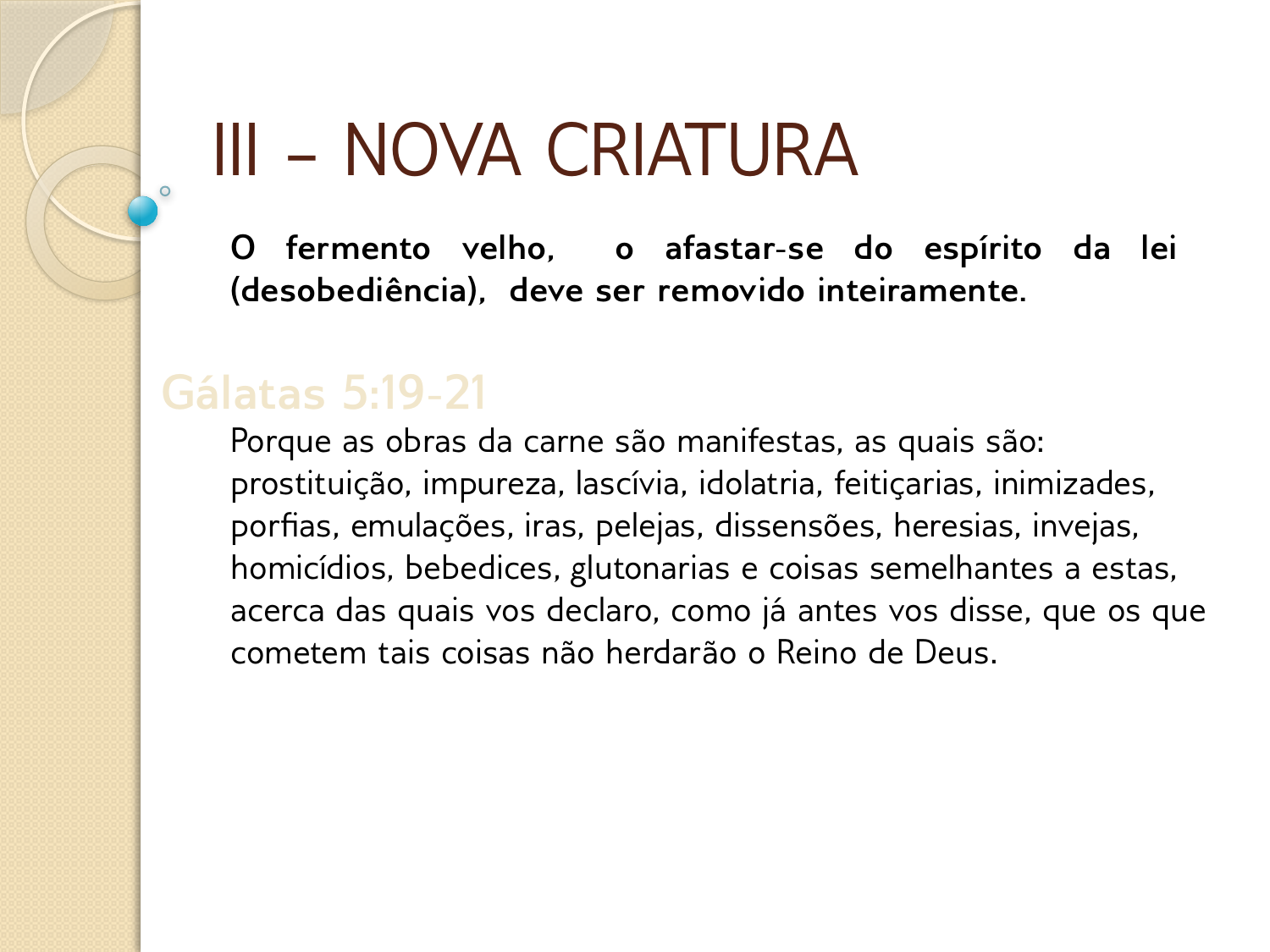

III – NOVA CRIATURA
O fermento velho,  o afastar-se do espírito da lei (desobediência),  deve ser removido inteiramente.
Gálatas 5:19-21
Porque as obras da carne são manifestas, as quais são: prostituição, impureza, lascívia, idolatria, feitiçarias, inimizades, porfias, emulações, iras, pelejas, dissensões, heresias, invejas, homicídios, bebedices, glutonarias e coisas semelhantes a estas, acerca das quais vos declaro, como já antes vos disse, que os que cometem tais coisas não herdarão o Reino de Deus.